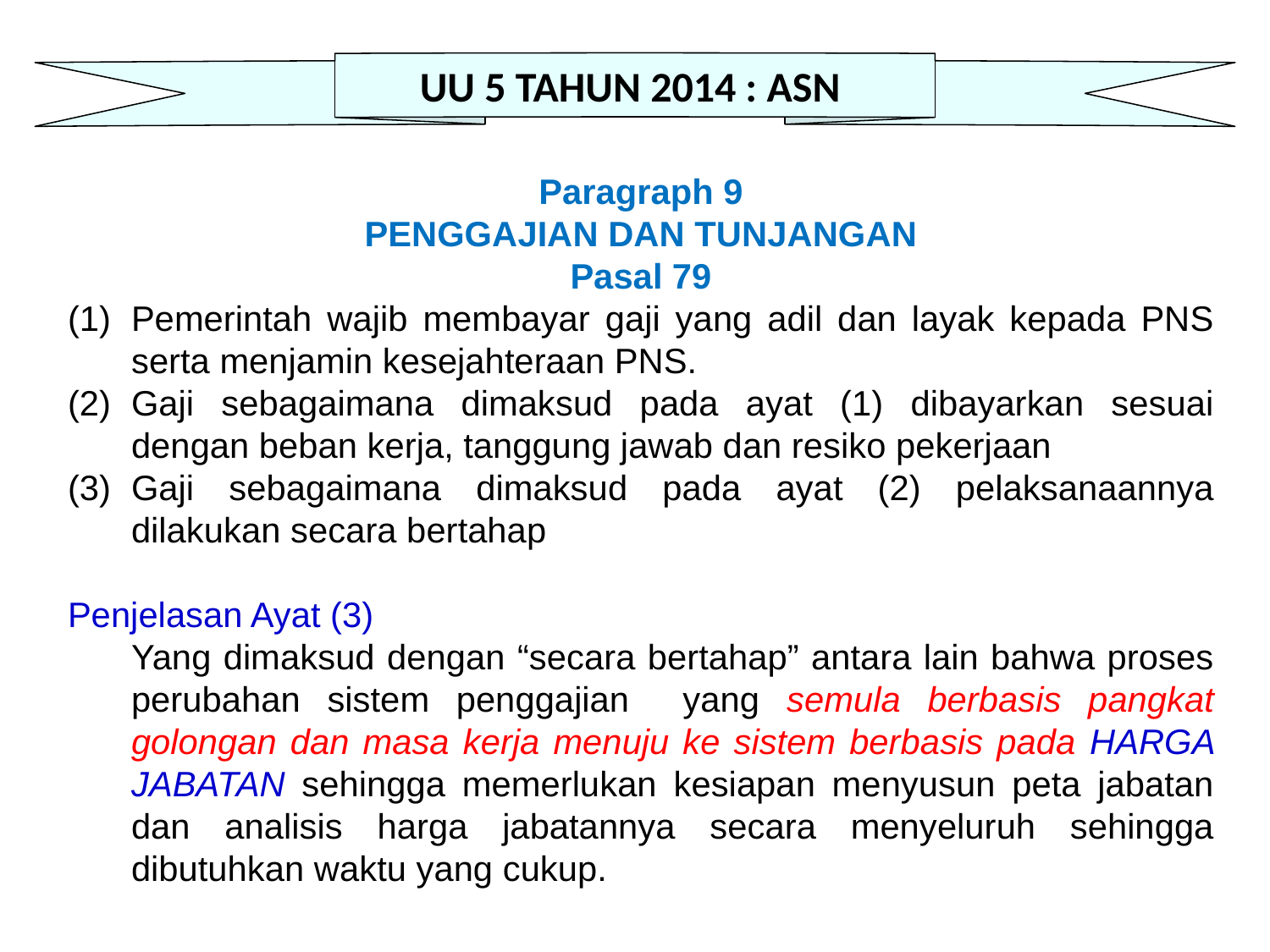

UU 5 TAHUN 2014 : ASN
Paragraph 9
PENGGAJIAN DAN TUNJANGAN
Pasal 79
Pemerintah wajib membayar gaji yang adil dan layak kepada PNS serta menjamin kesejahteraan PNS.
Gaji sebagaimana dimaksud pada ayat (1) dibayarkan sesuai dengan beban kerja, tanggung jawab dan resiko pekerjaan
Gaji sebagaimana dimaksud pada ayat (2) pelaksanaannya dilakukan secara bertahap

Penjelasan Ayat (3)
	Yang dimaksud dengan “secara bertahap” antara lain bahwa proses perubahan sistem penggajian  yang semula berbasis pangkat golongan dan masa kerja menuju ke sistem berbasis pada HARGA JABATAN sehingga memerlukan kesiapan menyusun peta jabatan dan analisis harga jabatannya secara menyeluruh sehingga dibutuhkan waktu yang cukup.